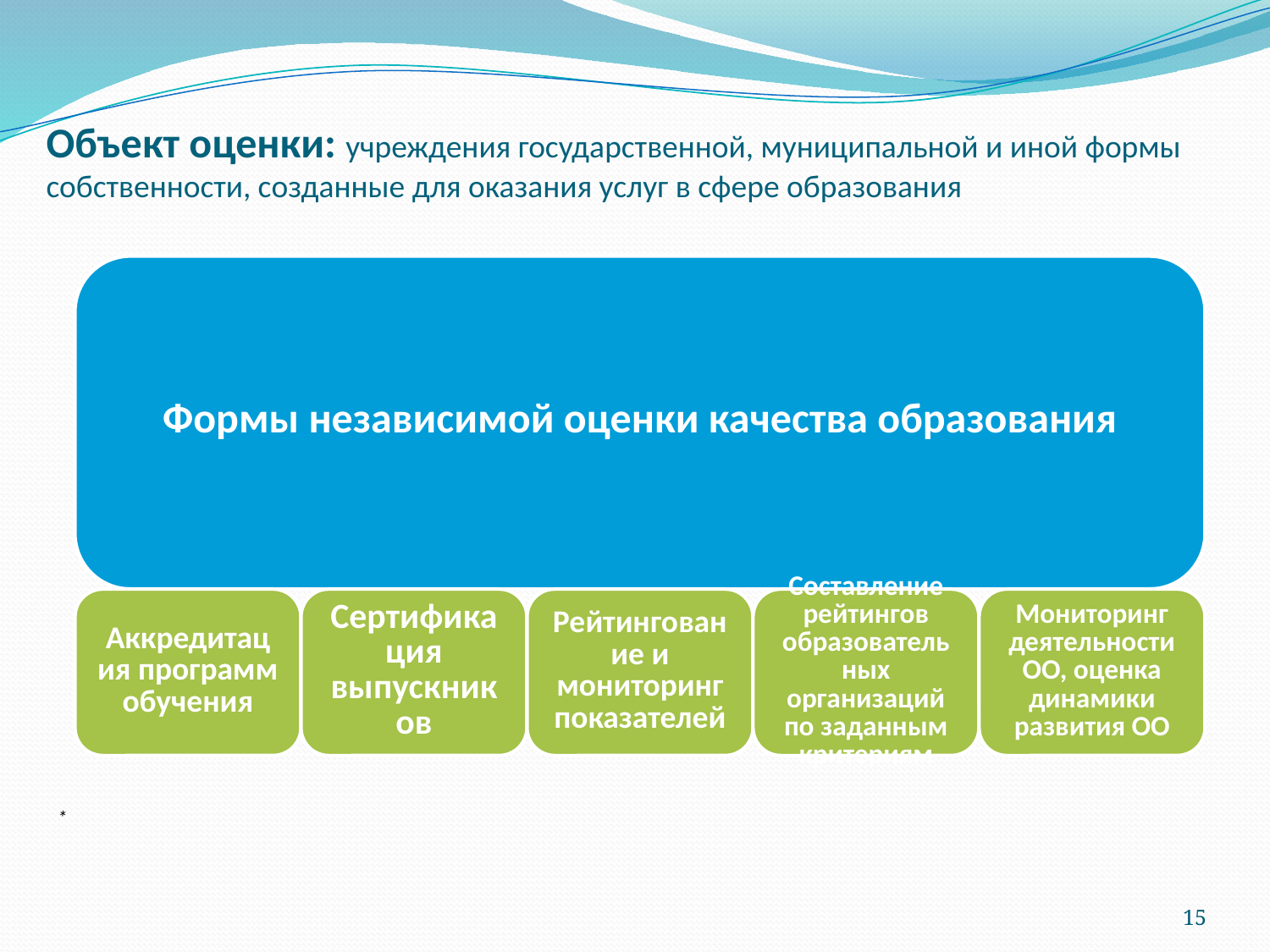

# Объект оценки: учреждения государственной, муниципальной и иной формы собственности, созданные для оказания услуг в сфере образования
Формы независимой оценки качества образования
Рейтингование и мониторинг показателей
Составление рейтингов образовательных организаций по заданным критериям
Мониторинг деятельности ОО, оценка динамики развития ОО
Аккредитация программ обучения
Сертификация выпускников
*
15